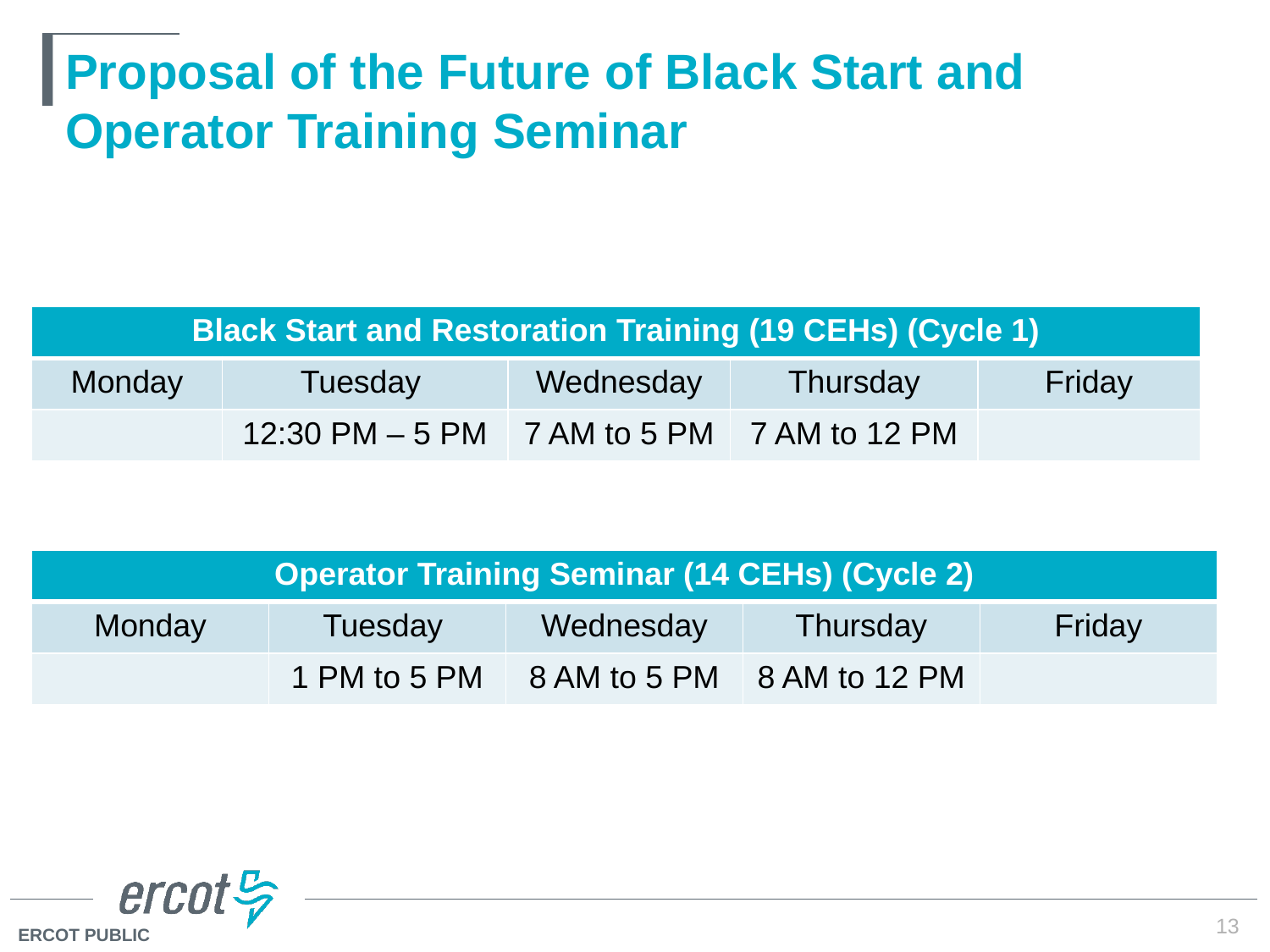

# Proposal of the Future of Black Start and Operator Training Seminar
| Black Start and Restoration Training (19 CEHs) (Cycle 1) |  |  |  |  |
| --- | --- | --- | --- | --- |
| Monday | Tuesday | Wednesday | Thursday | Friday |
|  | 12:30 PM – 5 PM | 7 AM to 5 PM | 7 AM to 12 PM |  |
| Operator Training Seminar (14 CEHs) (Cycle 2) |  |  |  |  |
| --- | --- | --- | --- | --- |
| Monday | Tuesday | Wednesday | Thursday | Friday |
|  | 1 PM to 5 PM | 8 AM to 5 PM | 8 AM to 12 PM |  |
13